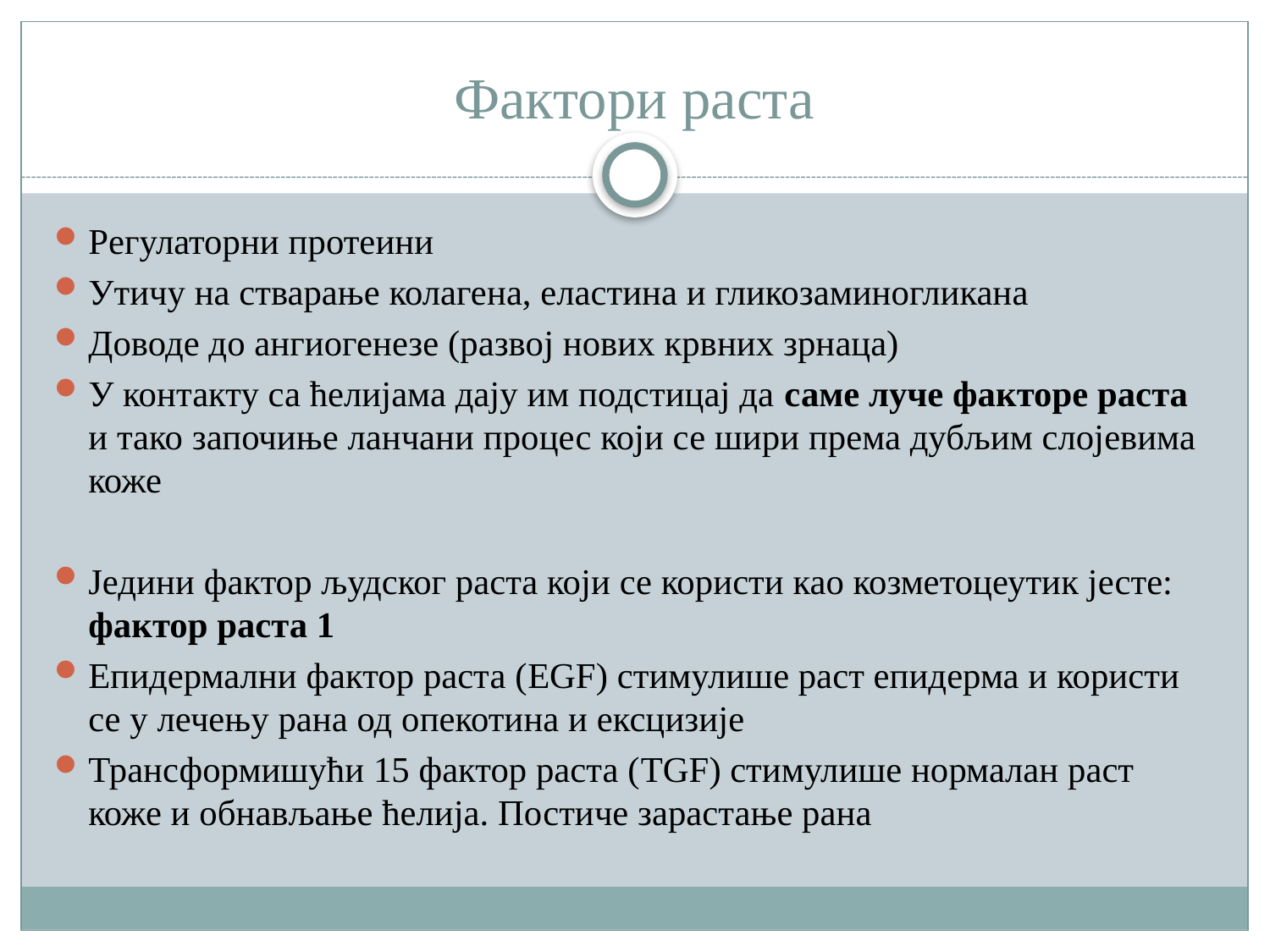

# Фактори раста
Регулаторни протеини
Утичу на стварање колагена, еластина и гликозаминогликана
Доводе до ангиогенезе (развој нових крвних зрнаца)
У контакту са ћелијама дају им подстицај да саме луче факторе раста и тако започиње ланчани процес који се шири према дубљим слојевима коже

Једини фактор људског раста који се користи као козметоцеутик јесте: фактор раста 1
Епидермални фактор раста (EGF) стимулише раст епидерма и користи се у лечењу рана од опекотина и ексцизије
Трансформишући 15 фактор раста (TGF) стимулише нормалан раст коже и обнављање ћелија. Постиче зарастање рана